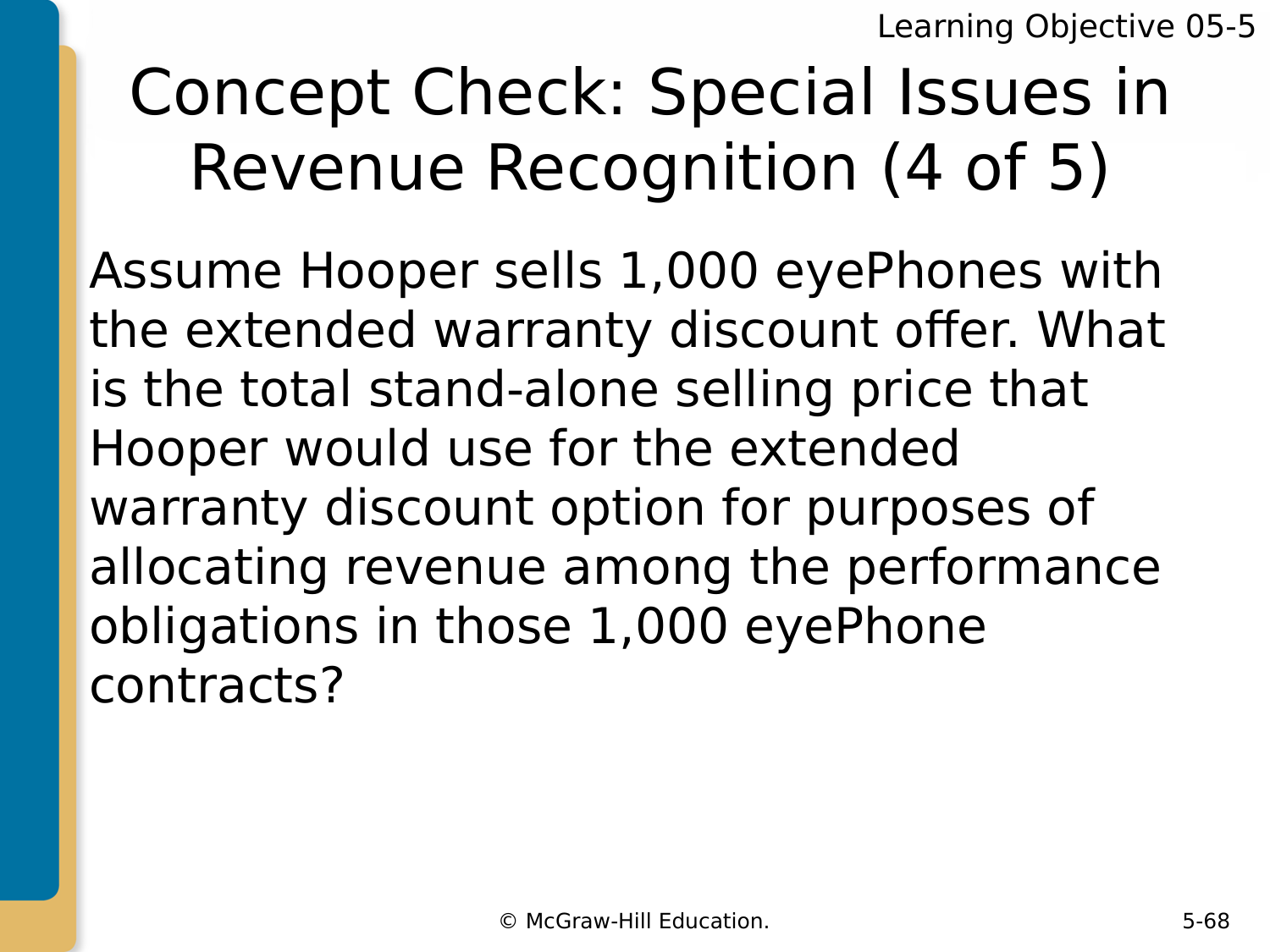

Learning Objective 05-5
# Concept Check: Special Issues in Revenue Recognition (4 of 5)
Assume Hooper sells 1,000 eyePhones with the extended warranty discount offer. What is the total stand-alone selling price that Hooper would use for the extended warranty discount option for purposes of allocating revenue among the performance obligations in those 1,000 eyePhone contracts?